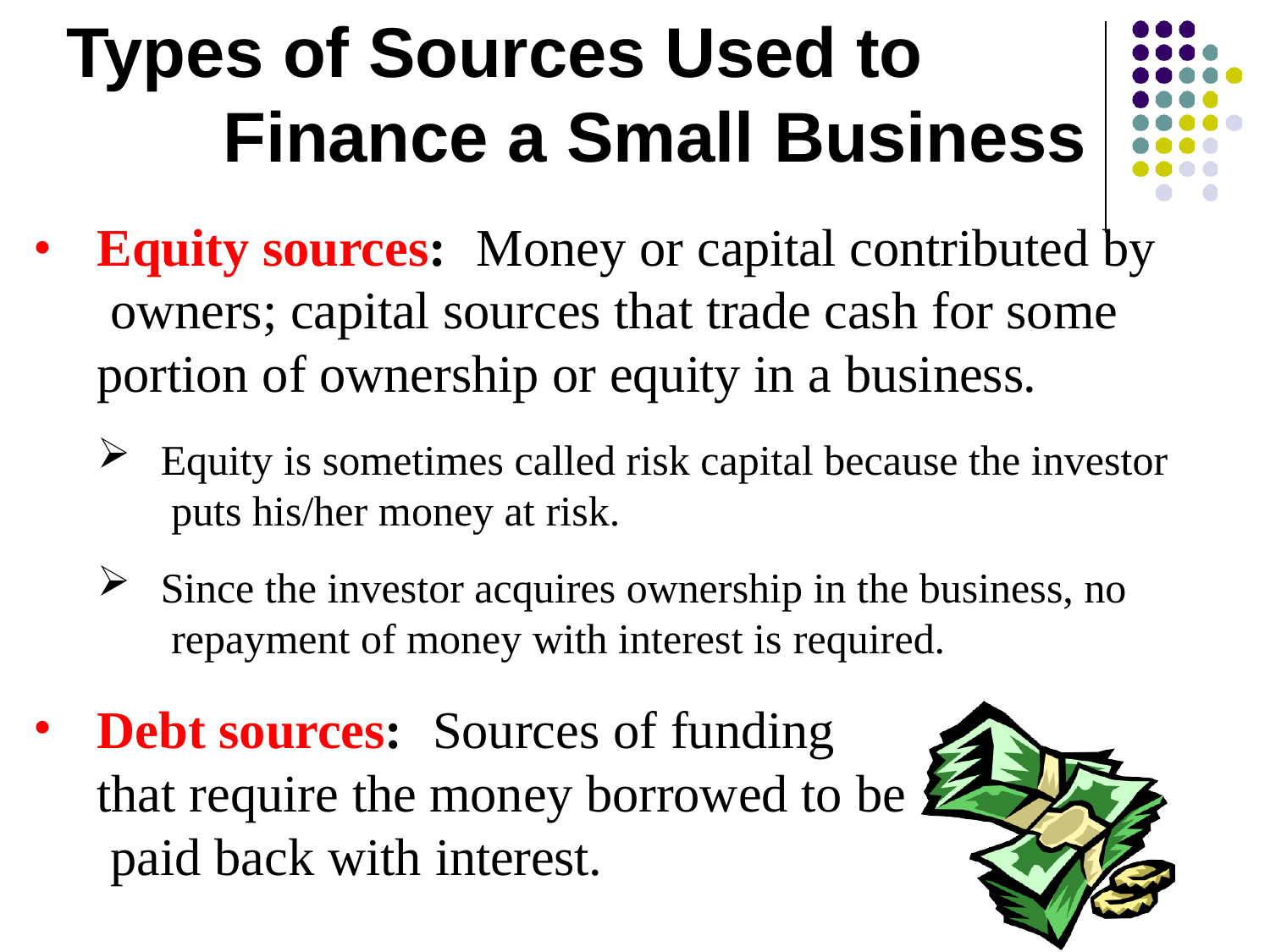

# Types of Sources Used to  Finance a Small Business
•
Equity sources:	Money or capital contributed by  owners; capital sources that trade cash for some  portion of ownership or equity in a business.
Equity is sometimes called risk capital because the investor  puts his/her money at risk.
Since the investor acquires ownership in the business, no  repayment of money with interest is required.
•
Debt sources:	Sources of funding  that require the money borrowed to be  paid back with interest.